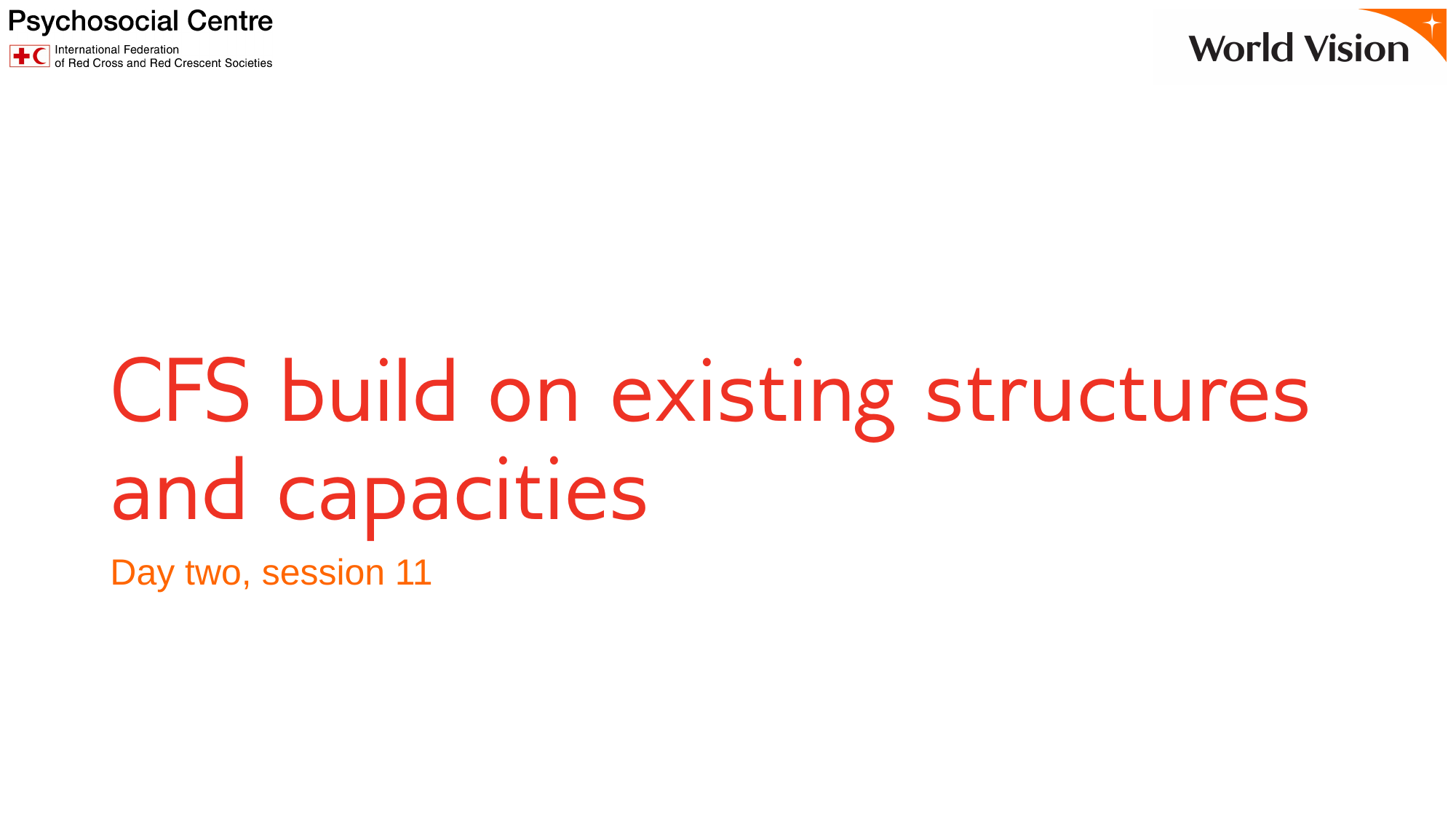

# CFS build on existing structures and capacities
Day two, session 11